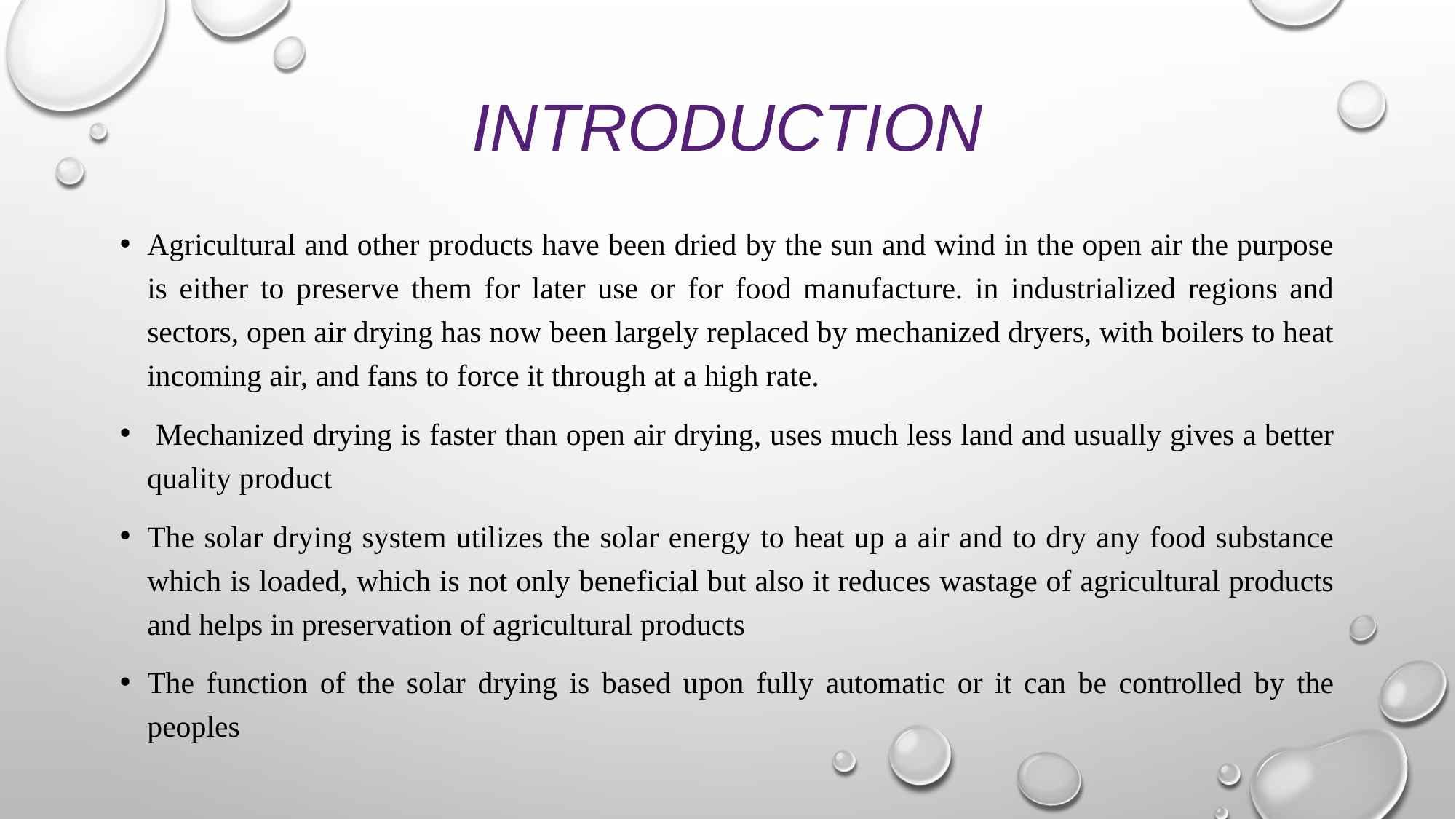

# Introduction
Agricultural and other products have been dried by the sun and wind in the open air the purpose is either to preserve them for later use or for food manufacture. in industrialized regions and sectors, open air drying has now been largely replaced by mechanized dryers, with boilers to heat incoming air, and fans to force it through at a high rate.
 Mechanized drying is faster than open air drying, uses much less land and usually gives a better quality product
The solar drying system utilizes the solar energy to heat up a air and to dry any food substance which is loaded, which is not only beneficial but also it reduces wastage of agricultural products and helps in preservation of agricultural products
The function of the solar drying is based upon fully automatic or it can be controlled by the peoples